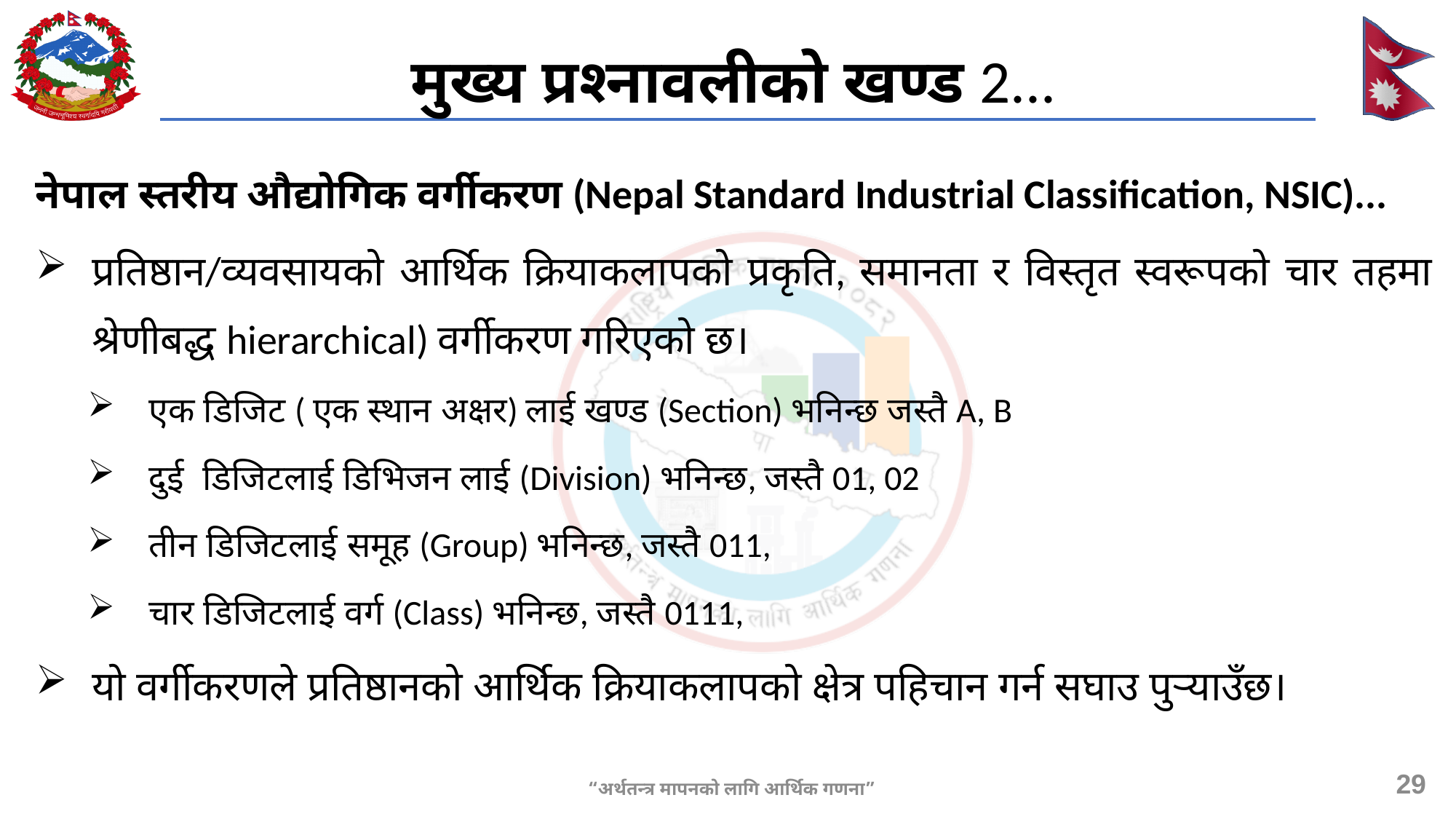

# मुख्य प्रश्नावलीको खण्ड 2...
नेपाल स्तरीय औद्योगिक वर्गीकरण (Nepal Standard Industrial Classification, NSIC)...
प्रतिष्ठान/व्यवसायको आर्थिक क्रियाकलापको प्रकृति, समानता र विस्तृत स्वरूपको चार तहमा श्रेणीबद्ध hierarchical) वर्गीकरण गरिएको छ।
एक डिजिट ( एक स्थान अक्षर) लाई खण्ड (Section) भनिन्छ जस्तै A, B
दुई  डिजिटलाई डिभिजन लाई (Division) भनिन्छ, जस्तै 01, 02
तीन डिजिटलाई समूह (Group) भनिन्छ, जस्तै 011,
चार डिजिटलाई वर्ग (Class) भनिन्छ, जस्तै 0111,
यो वर्गीकरणले प्रतिष्ठानको आर्थिक क्रियाकलापको क्षेत्र पहिचान गर्न सघाउ पुर्‍याउँछ।
29
“अर्थतन्त्र मापनको लागि आर्थिक गणना”